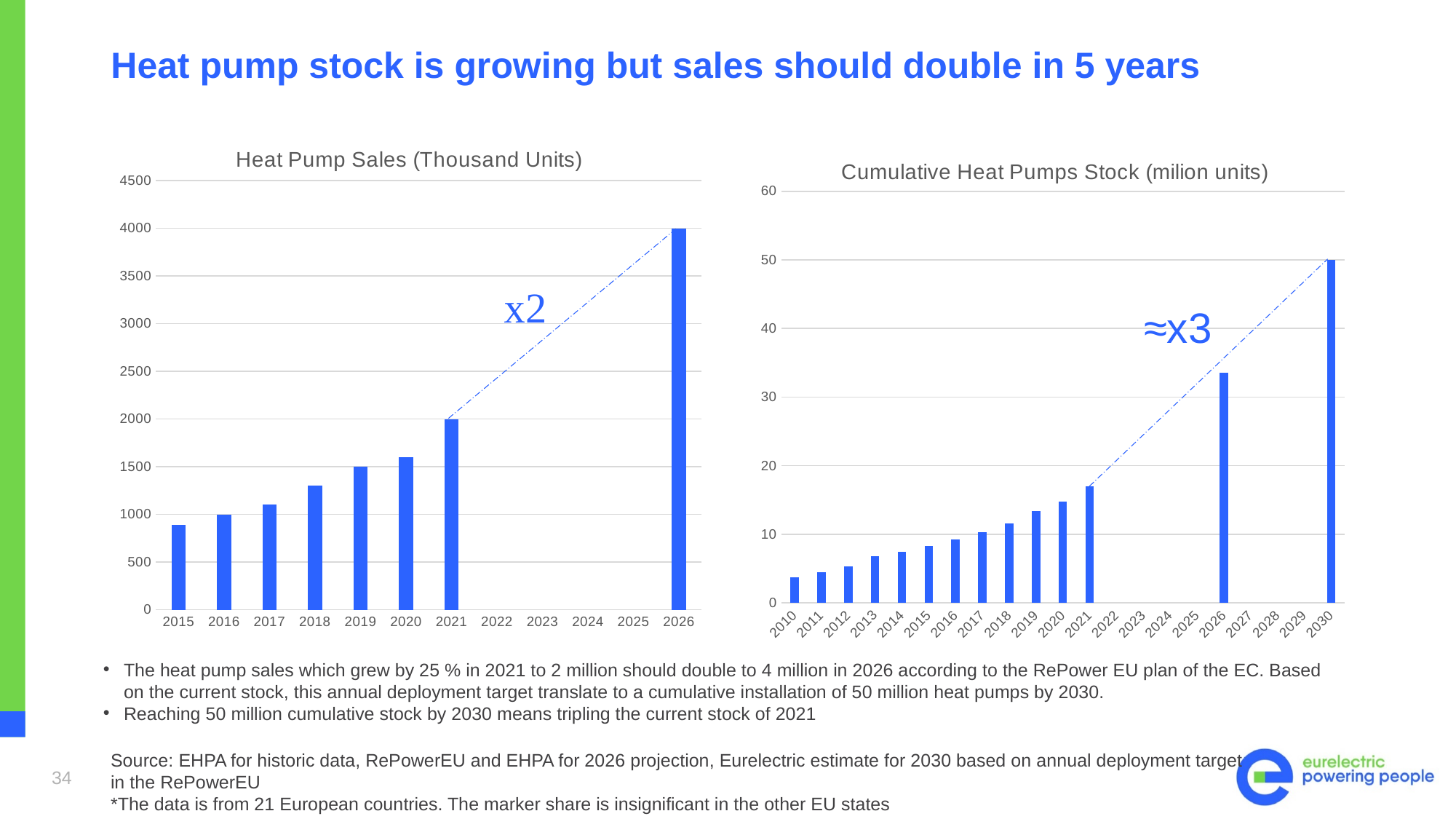

# Heat pump stock is growing but sales should double in 5 years

### Chart: Heat Pump Sales (Thousand Units)

| Category |  |
|---|---|
| 2015 | 893.0 |
| 2016 | 1000.0 |
| 2017 | 1100.0 |
| 2018 | 1300.0 |
| 2019 | 1500.0 |
| 2020 | 1600.0 |
| 2021 | 2000.0 |
| 2022 | None |
| 2023 | None |
| 2024 | None |
| 2025 | None |
| 2026 | 4000.0 |

### Chart: Cumulative Heat Pumps Stock (milion units)

| Category |  |
|---|---|
| 2010 | 3.7 |
| 2011 | 4.5 |
| 2012 | 5.3 |
| 2013 | 6.8 |
| 2014 | 7.5 |
| 2015 | 8.3 |
| 2016 | 9.2 |
| 2017 | 10.3 |
| 2018 | 11.6 |
| 2019 | 13.4 |
| 2020 | 14.8 |
| 2021 | 17.0 |
| 2022 | None |
| 2023 | None |
| 2024 | None |
| 2025 | None |
| 2026 | 33.5 |
| 2027 | None |
| 2028 | None |
| 2029 | None |
| 2030 | 50.0 |
The heat pump sales which grew by 25 % in 2021 to 2 million should double to 4 million in 2026 according to the RePower EU plan of the EC. Based on the current stock, this annual deployment target translate to a cumulative installation of 50 million heat pumps by 2030.
Reaching 50 million cumulative stock by 2030 means tripling the current stock of 2021

Source: EHPA for historic data, RePowerEU and EHPA for 2026 projection, Eurelectric estimate for 2030 based on annual deployment target in the RePowerEU
*The data is from 21 European countries. The marker share is insignificant in the other EU states
34